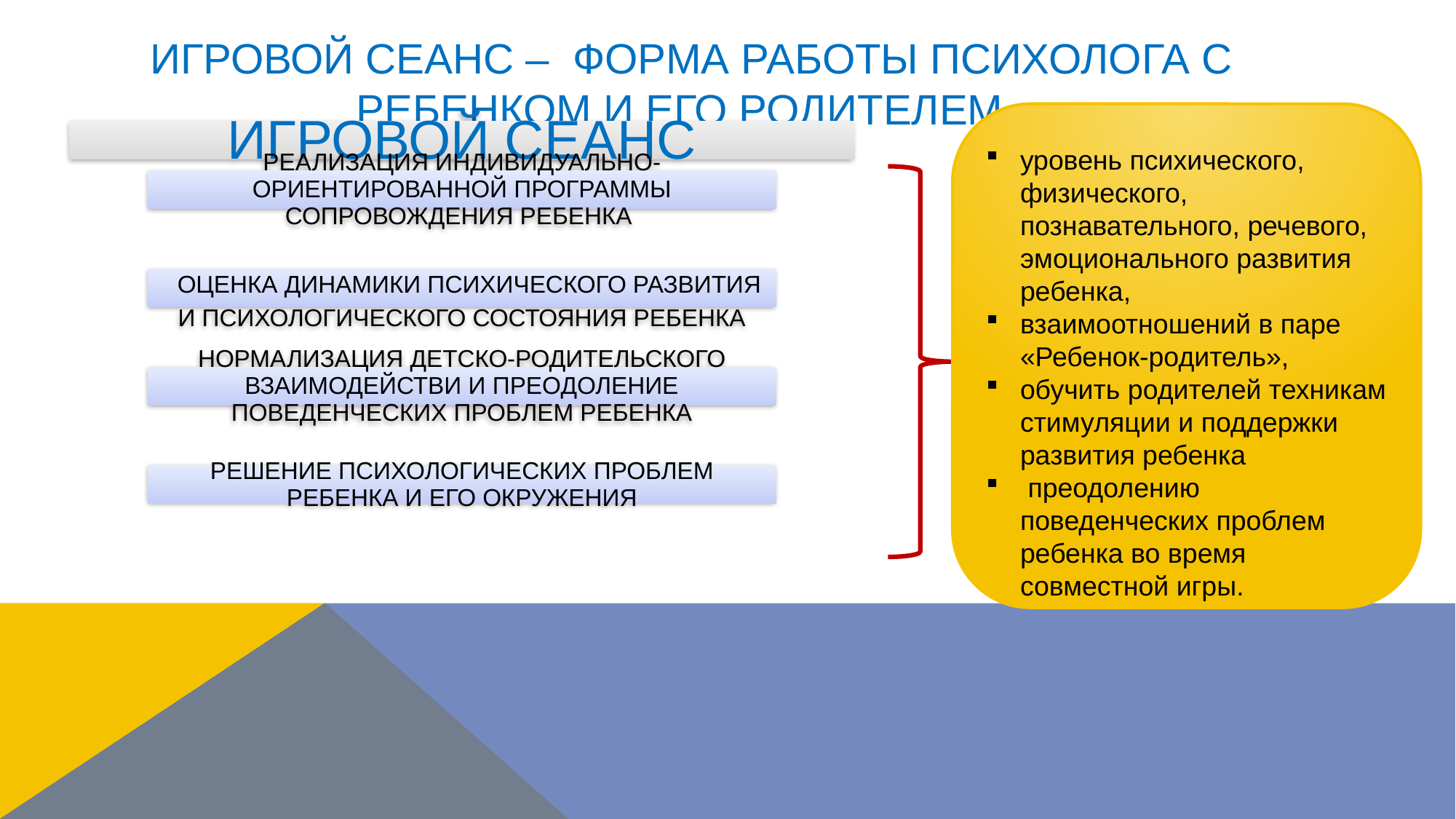

# Игровой сеанс –  форма работы психолога с ребенком и его родителем.

уровень психического, физического, познавательного, речевого, эмоционального развития ребенка,
взаимоотношений в паре «Ребенок-родитель»,
обучить родителей техникам стимуляции и поддержки развития ребенка
 преодолению поведенческих проблем ребенка во время совместной игры.
ИГРОВОЙ СЕАНС
РЕАЛИЗАЦИЯ ИНДИВИДУАЛЬНО-ОРИЕНТИРОВАННОЙ ПРОГРАММЫ СОПРОВОЖДЕНИЯ РЕБЕНКА
 ОЦЕНКА ДИНАМИКИ ПСИХИЧЕСКОГО РАЗВИТИЯ И ПСИХОЛОГИЧЕСКОГО СОСТОЯНИЯ РЕБЕНКА
НОРМАЛИЗАЦИЯ ДЕТСКО-РОДИТЕЛЬСКОГО ВЗАИМОДЕЙСТВИ И ПРЕОДОЛЕНИЕ ПОВЕДЕНЧЕСКИХ ПРОБЛЕМ РЕБЕНКА
РЕШЕНИЕ ПСИХОЛОГИЧЕСКИХ ПРОБЛЕМ РЕБЕНКА И ЕГО ОКРУЖЕНИЯ